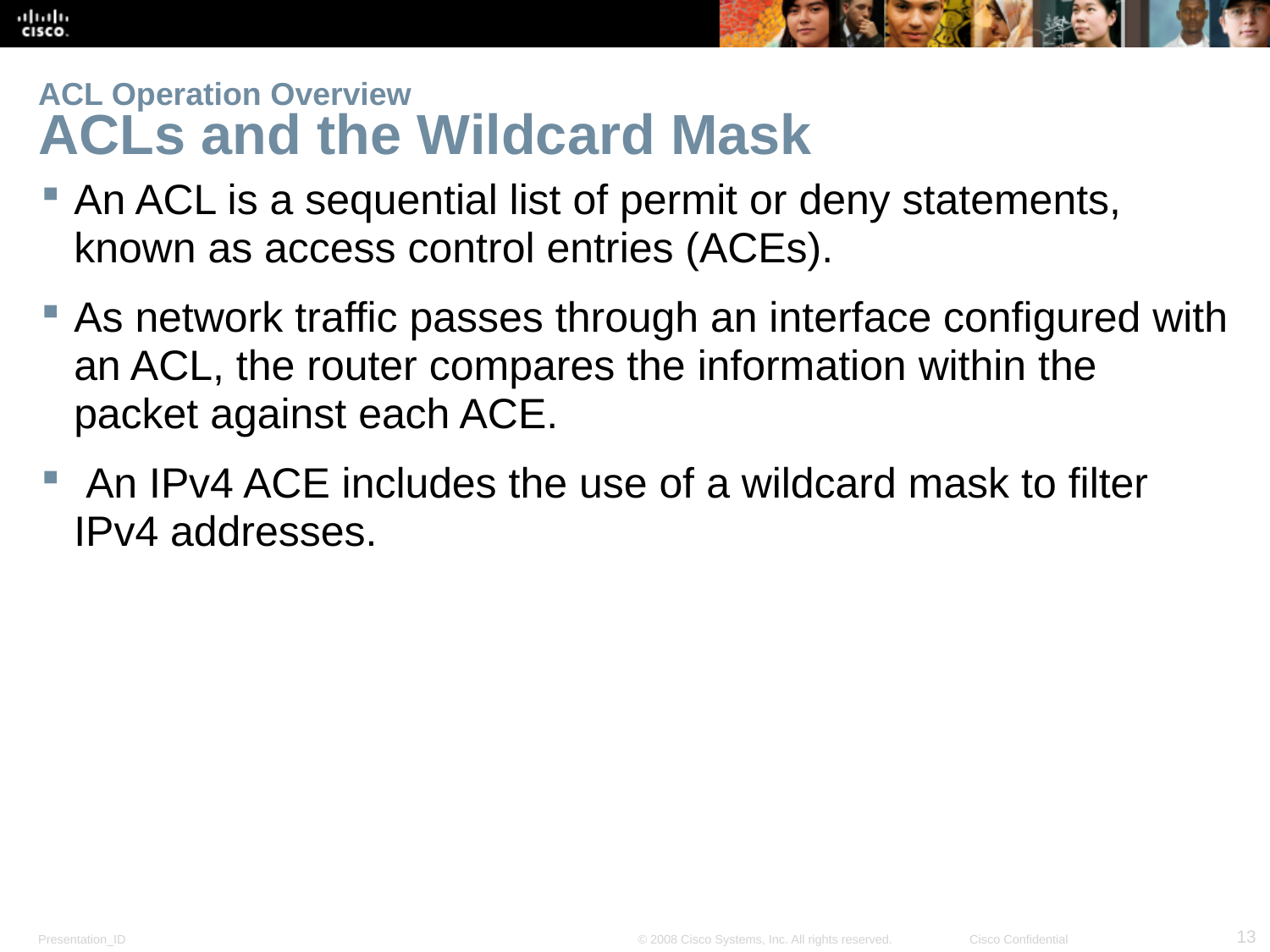

# ACL Operation Overview ACLs and the Wildcard Mask
An ACL is a sequential list of permit or deny statements, known as access control entries (ACEs).
As network traffic passes through an interface configured with an ACL, the router compares the information within the packet against each ACE.
 An IPv4 ACE includes the use of a wildcard mask to filter IPv4 addresses.